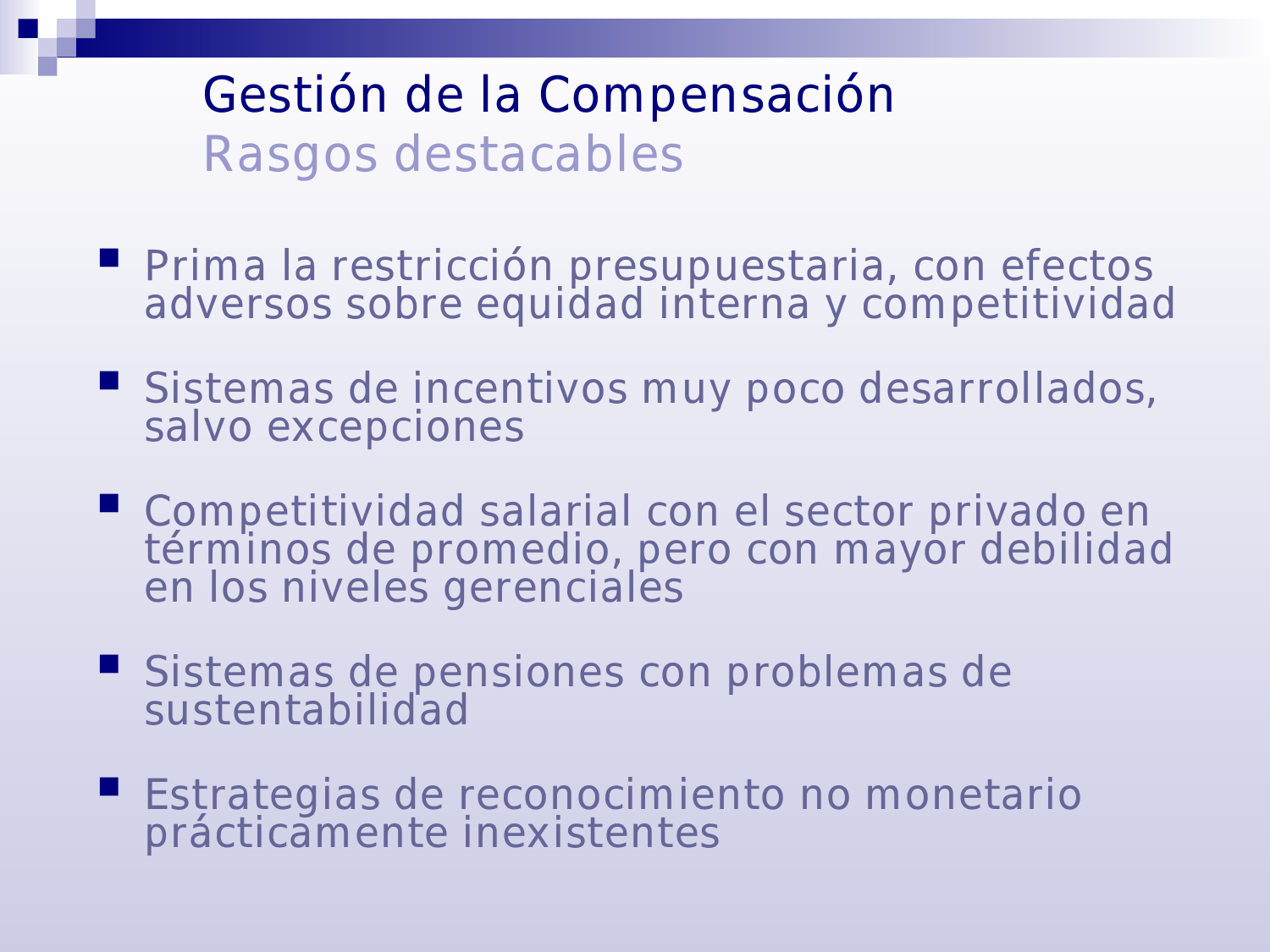

# Gestión de la Compensación Rasgos destacables
Prima la restricción presupuestaria, con efectos adversos sobre equidad interna y competitividad

Sistemas de incentivos muy poco desarrollados, salvo excepciones

Competitividad salarial con el sector privado en términos de promedio, pero con mayor debilidad en los niveles gerenciales

Sistemas de pensiones con problemas de sustentabilidad

Estrategias de reconocimiento no monetario prácticamente inexistentes